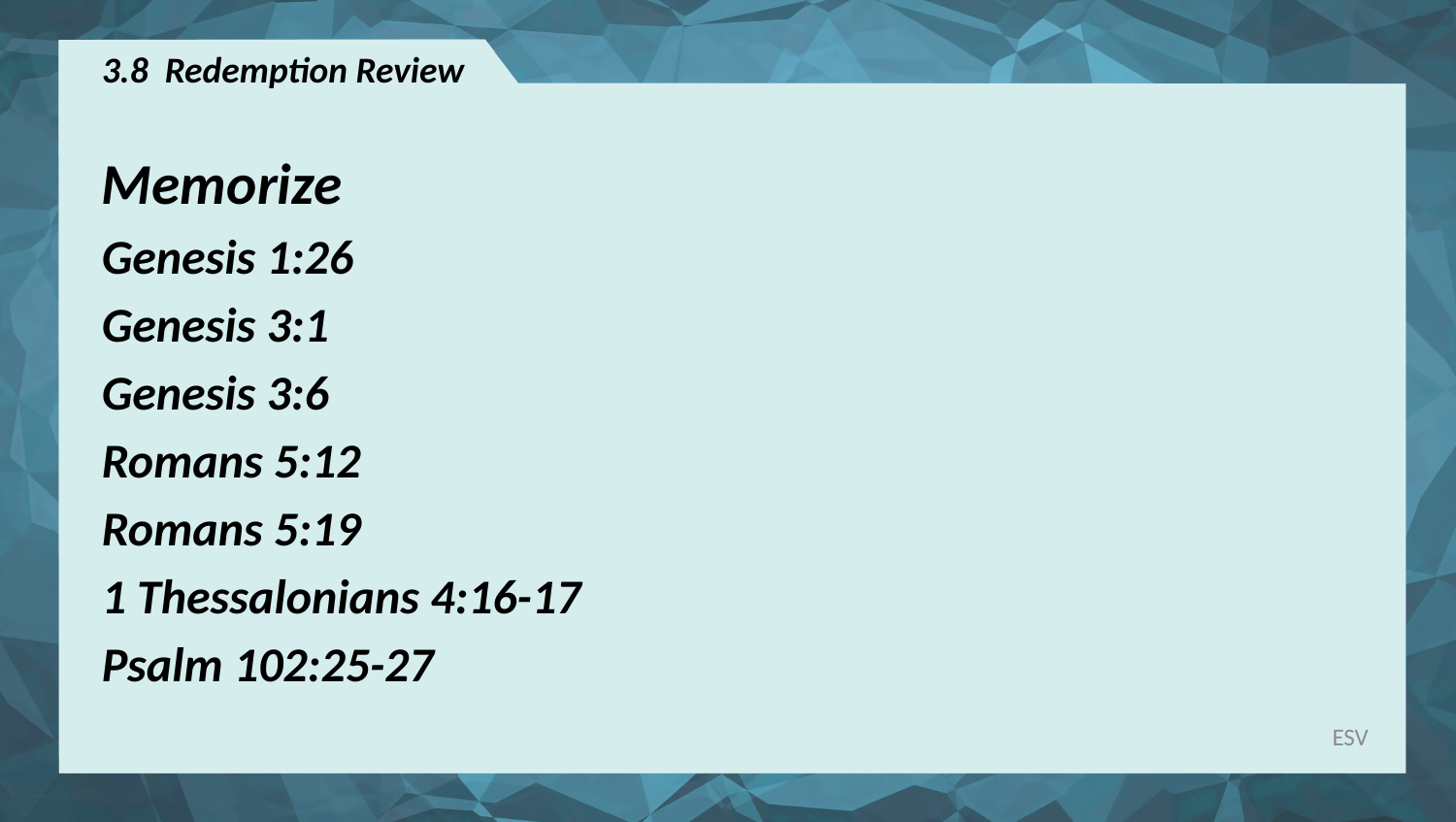

# 3.8  Redemption Review
Memorize
Genesis 1:26
Genesis 3:1
Genesis 3:6
Romans 5:12
Romans 5:19
1 Thessalonians 4:16-17
Psalm 102:25-27
ESV